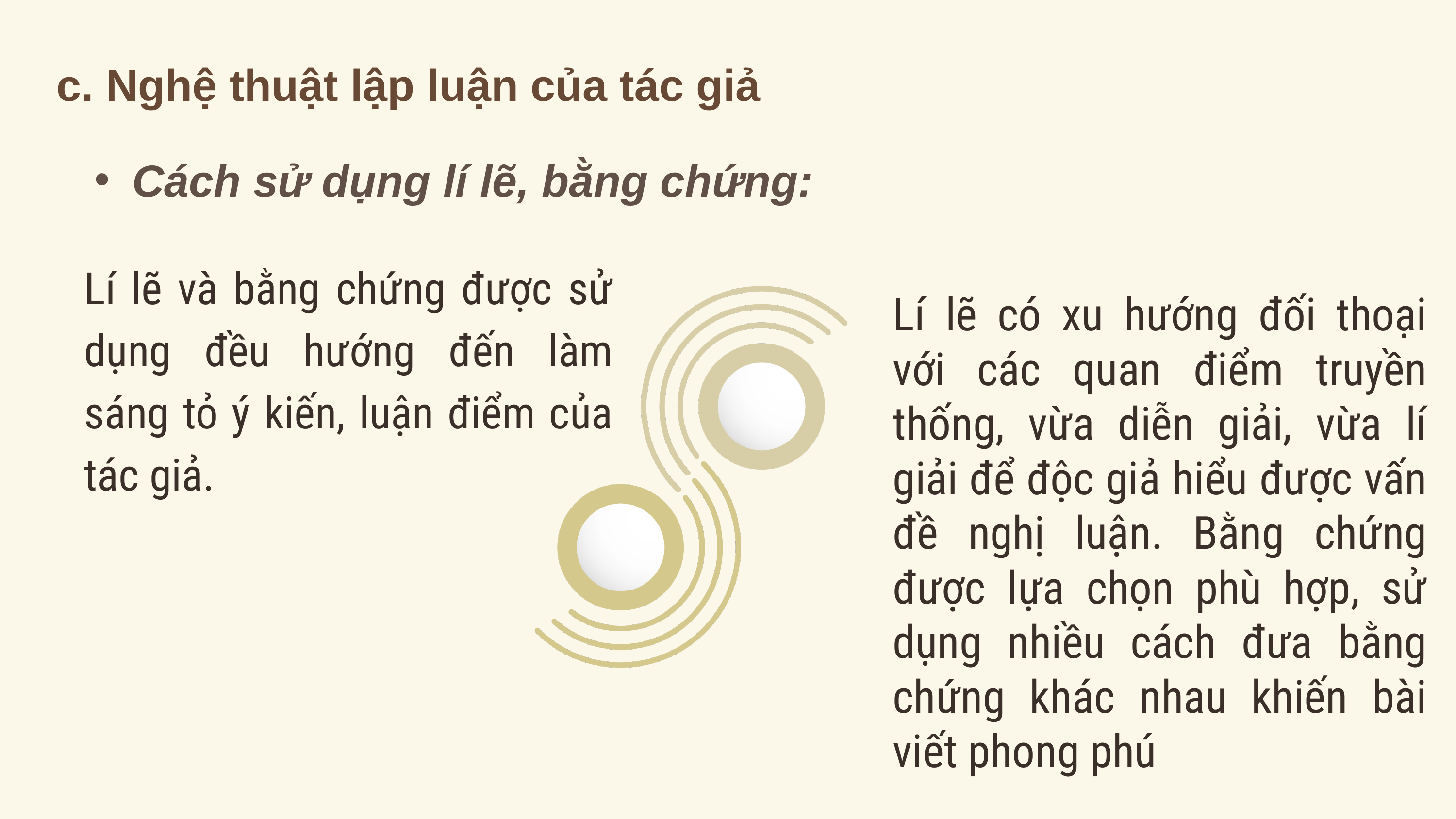

c. Nghệ thuật lập luận của tác giả
Cách sử dụng lí lẽ, bằng chứng:
Lí lẽ và bằng chứng được sử dụng đều hướng đến làm sáng tỏ ý kiến, luận điểm của tác giả.

Lí lẽ có xu hướng đối thoại với các quan điểm truyền thống, vừa diễn giải, vừa lí giải để độc giả hiểu được vấn đề nghị luận. Bằng chứng được lựa chọn phù hợp, sử dụng nhiều cách đưa bằng chứng khác nhau khiến bài viết phong phú